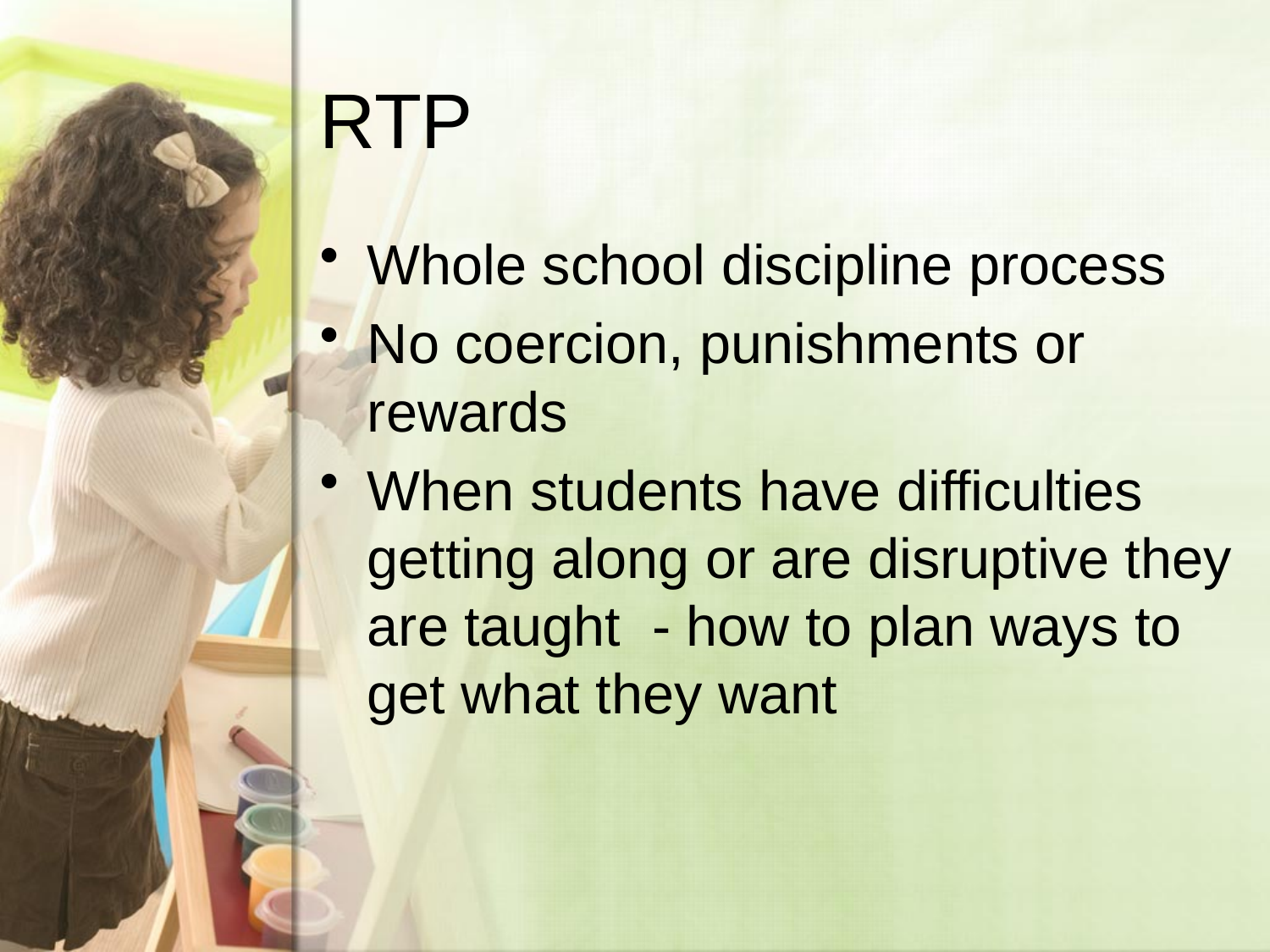

# RTP
Whole school discipline process
No coercion, punishments or rewards
When students have difficulties getting along or are disruptive they are taught  - how to plan ways to get what they want